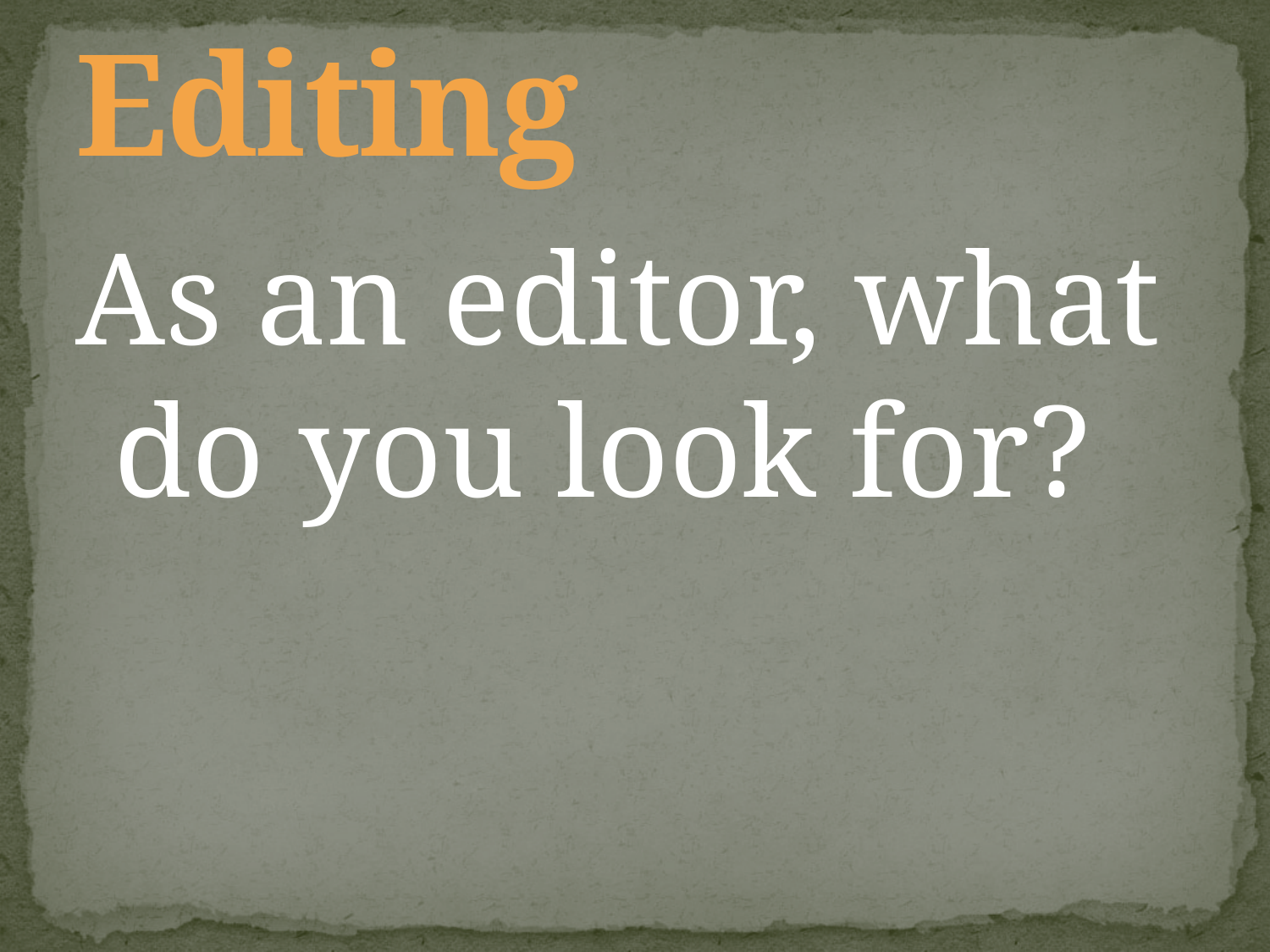

# Editing
As an editor, what do you look for?